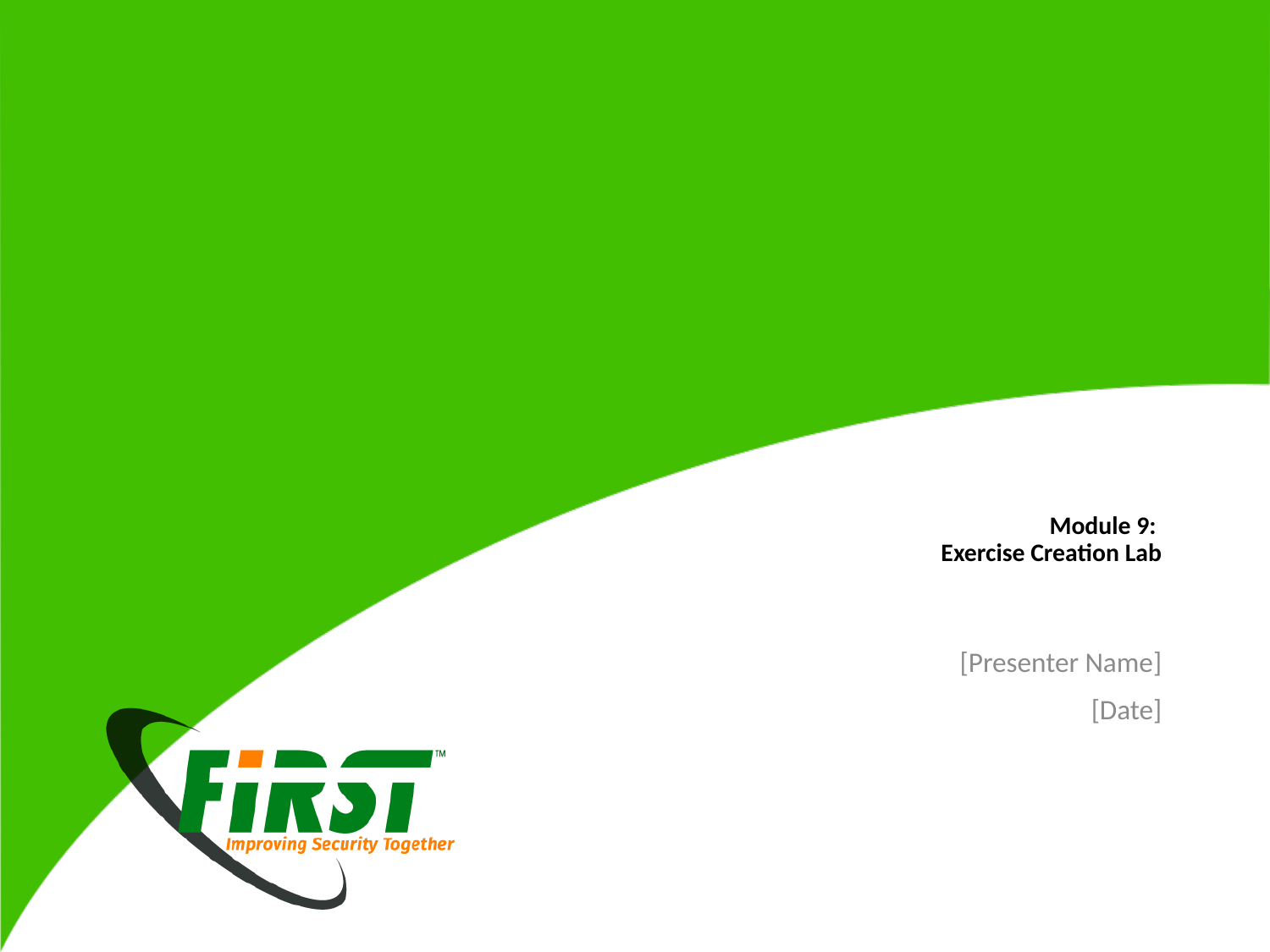

# Module 9: Exercise Creation Lab
[Presenter Name]
[Date]